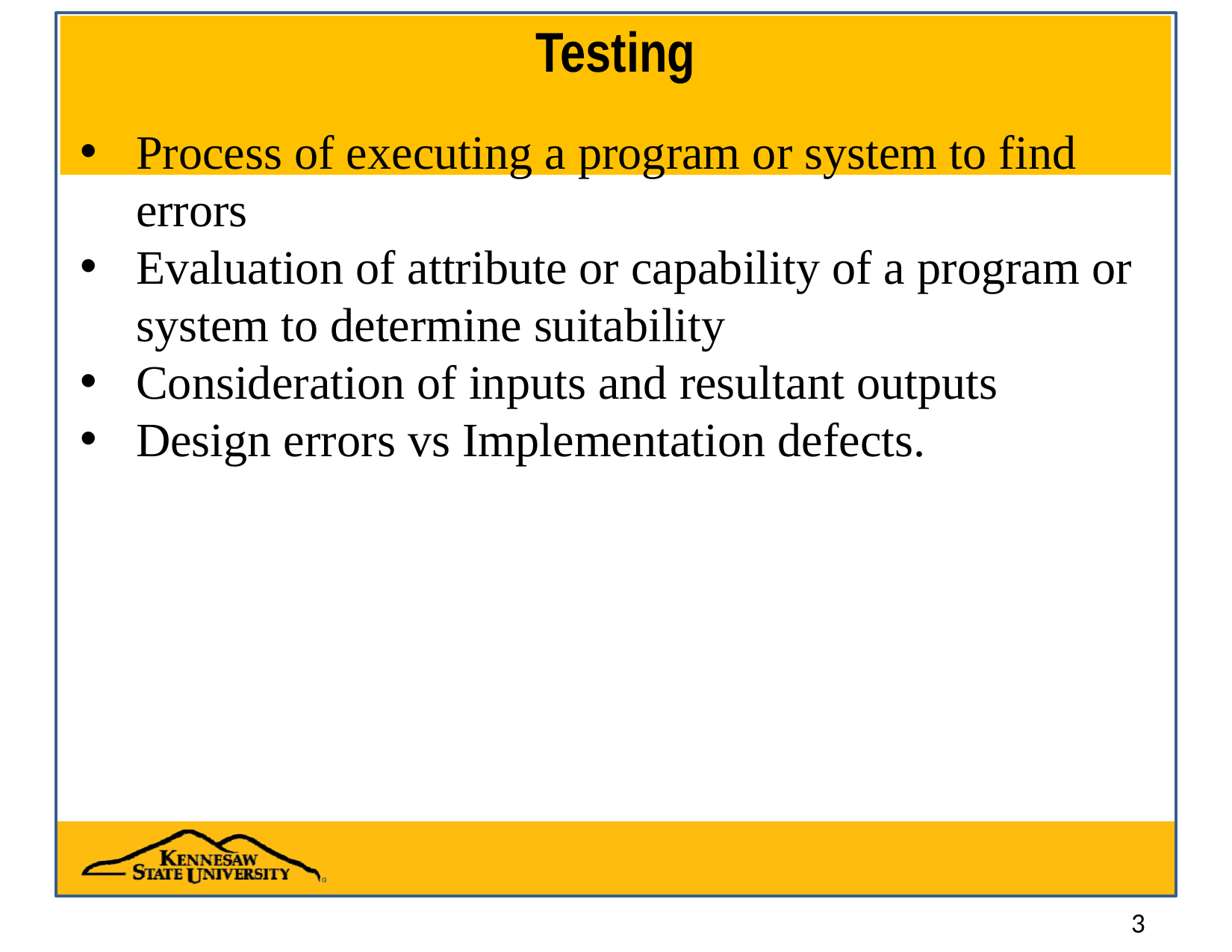

# Testing
Process of executing a program or system to find errors
Evaluation of attribute or capability of a program or system to determine suitability
Consideration of inputs and resultant outputs
Design errors vs Implementation defects.